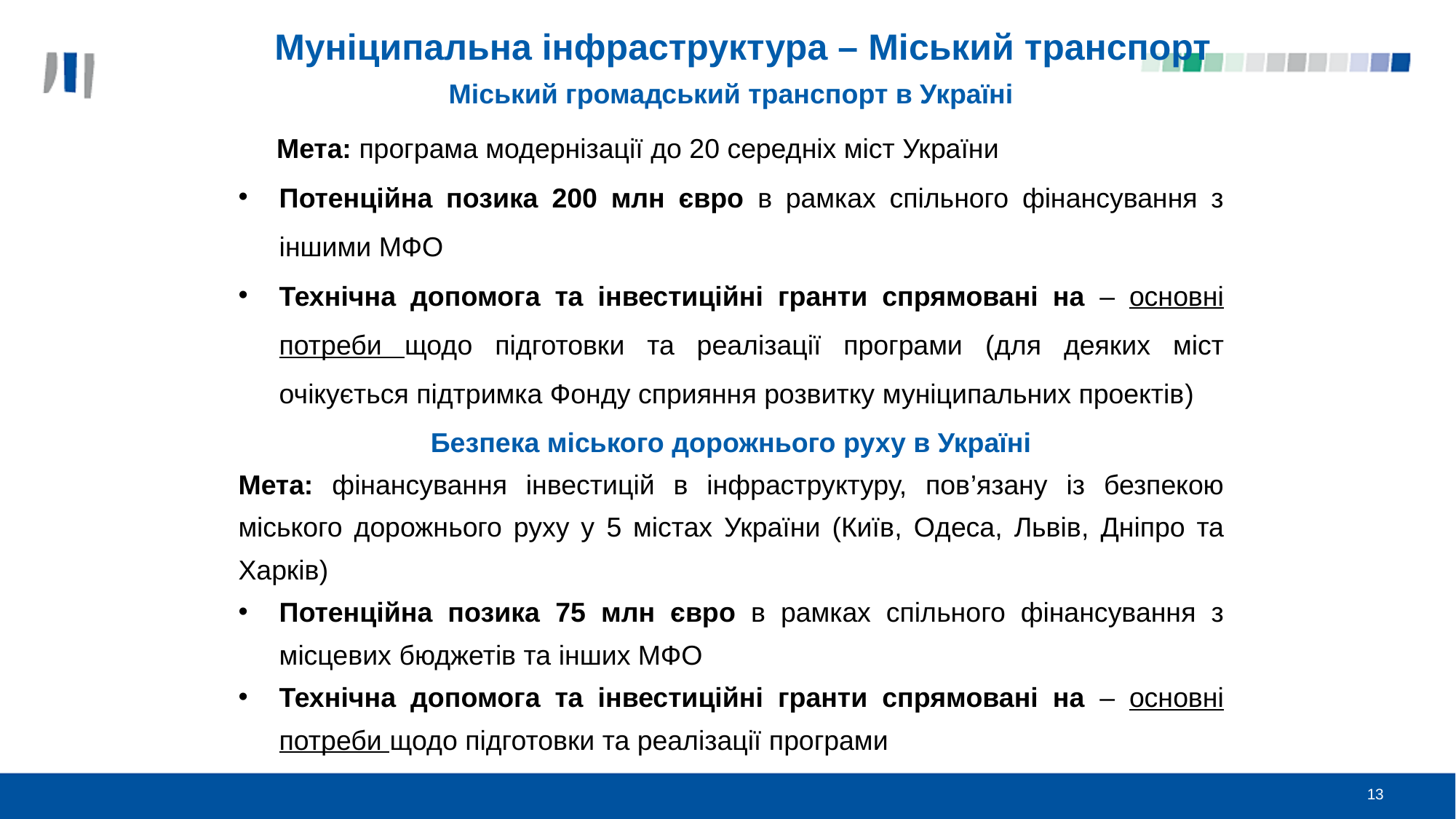

# Муніципальна інфраструктура – Міський транспорт
Міський громадський транспорт в Україні
     Мета: програма модернізації до 20 середніх міст України
Потенційна позика 200 млн євро в рамках спільного фінансування з іншими МФО
Технічна допомога та інвестиційні гранти спрямовані на – основні потреби щодо підготовки та реалізації програми (для деяких міст очікується підтримка Фонду сприяння розвитку муніципальних проектів)
Безпека міського дорожнього руху в Україні
Мета: фінансування інвестицій в інфраструктуру, пов’язану із безпекою міського дорожнього руху у 5 містах України (Київ, Oдеса, Львів, Дніпро та Харків)
Потенційна позика 75 млн євро в рамках спільного фінансування з місцевих бюджетів та інших МФО
Технічна допомога та інвестиційні гранти спрямовані на – основні потреби щодо підготовки та реалізації програми

13